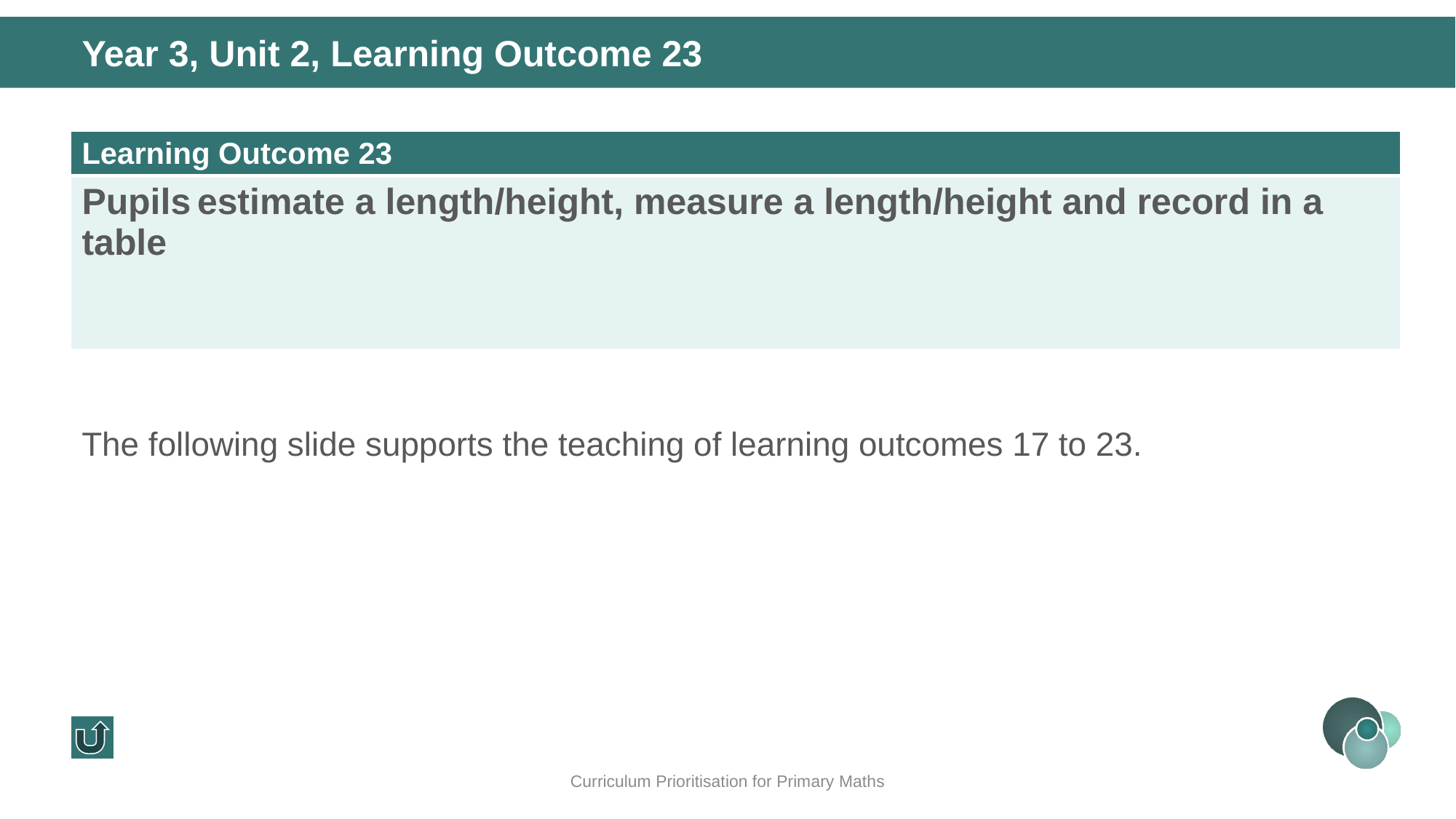

Year 3, Unit 2, Learning Outcome 23
| Learning Outcome 23 |
| --- |
| Pupils estimate a length/height, measure a length/height and record in a table |
The following slide supports the teaching of learning outcomes 17 to 23.

Curriculum Prioritisation for Primary Maths